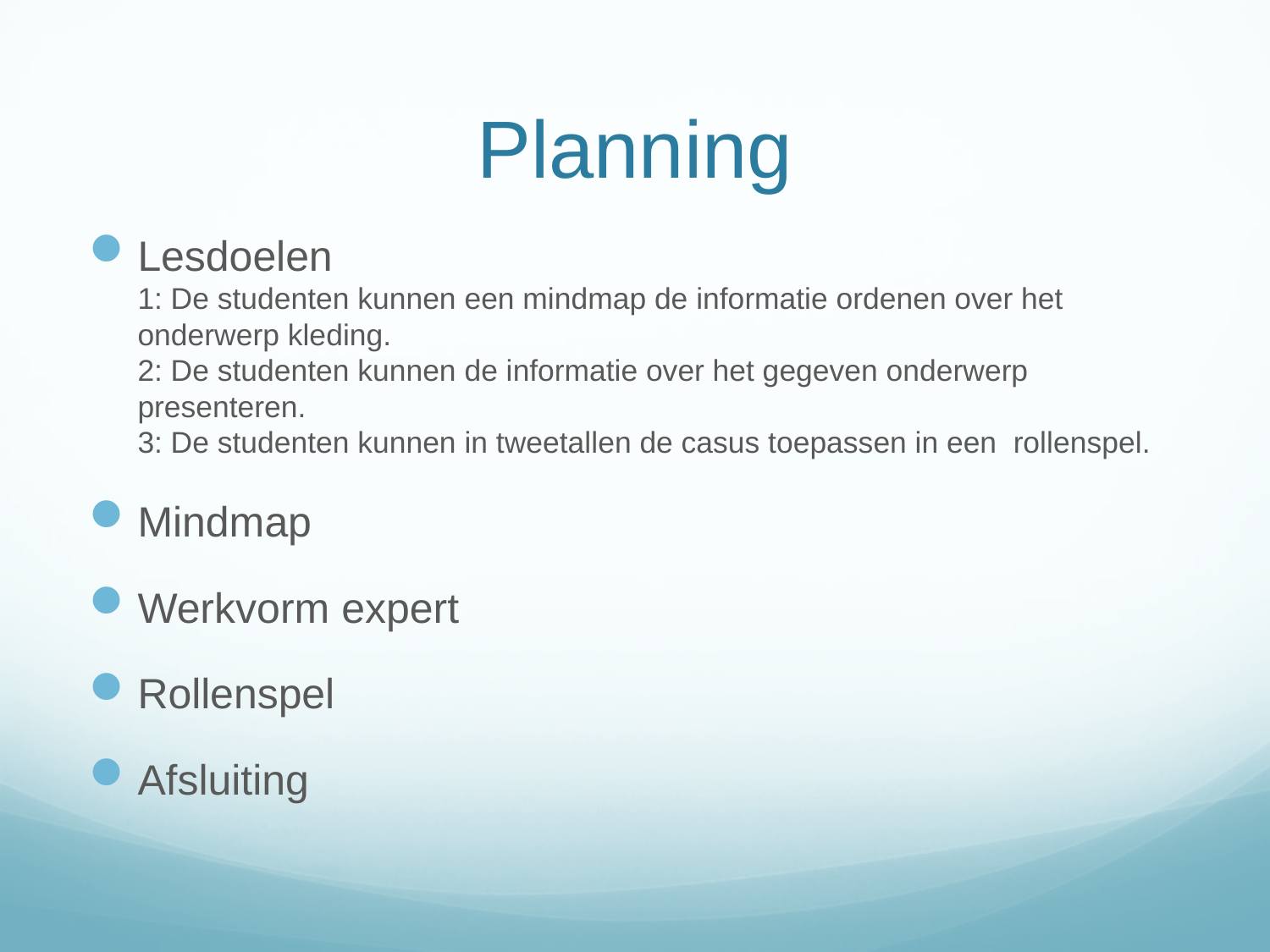

# Planning
Lesdoelen
1: De studenten kunnen een mindmap de informatie ordenen over het onderwerp kleding.
2: De studenten kunnen de informatie over het gegeven onderwerp presenteren.
3: De studenten kunnen in tweetallen de casus toepassen in een  rollenspel.
Mindmap
Werkvorm expert
Rollenspel
Afsluiting